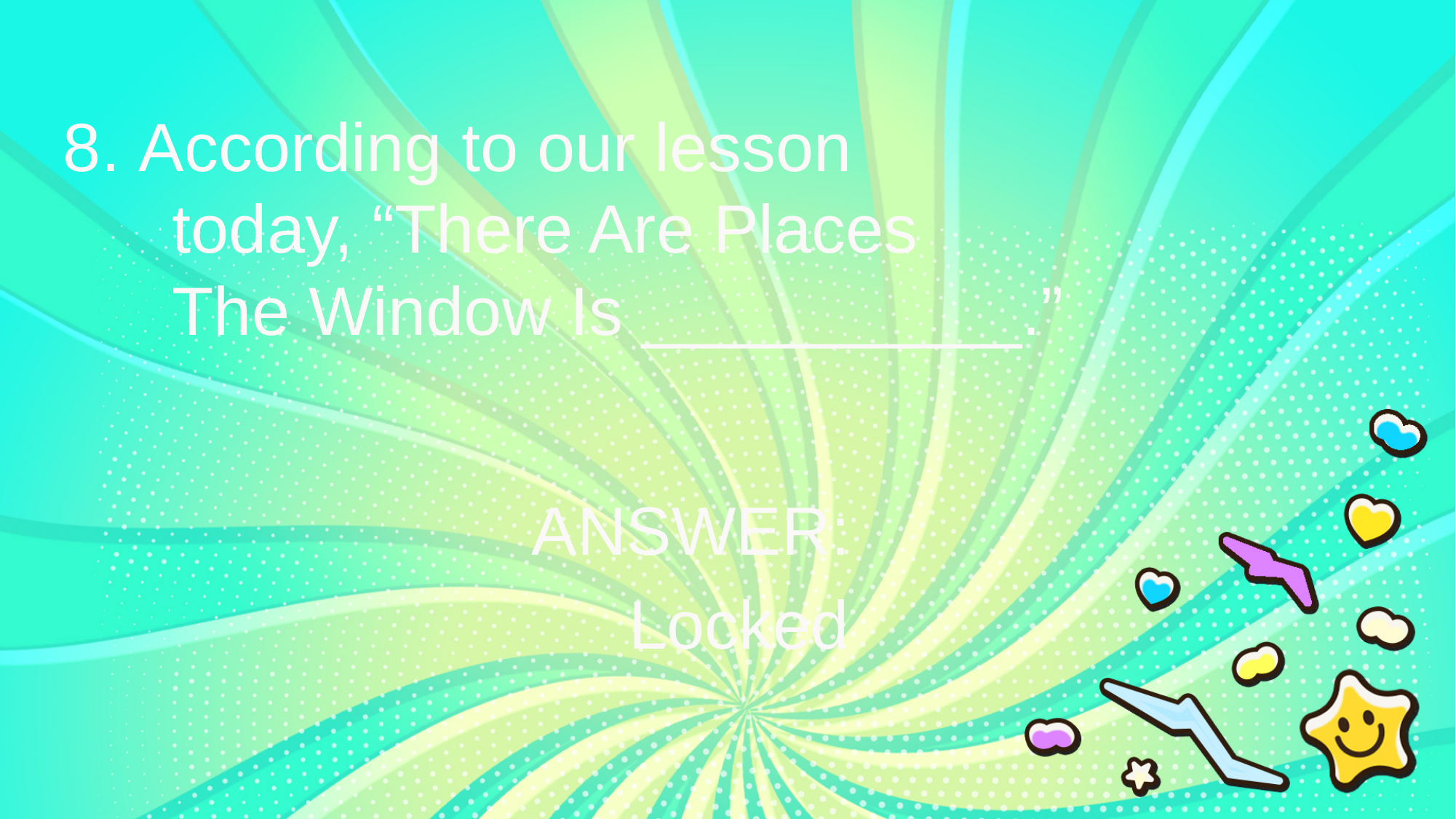

8. According to our lesson
	today, “There Are Places
	The Window Is __________.”
ANSWER:
Locked